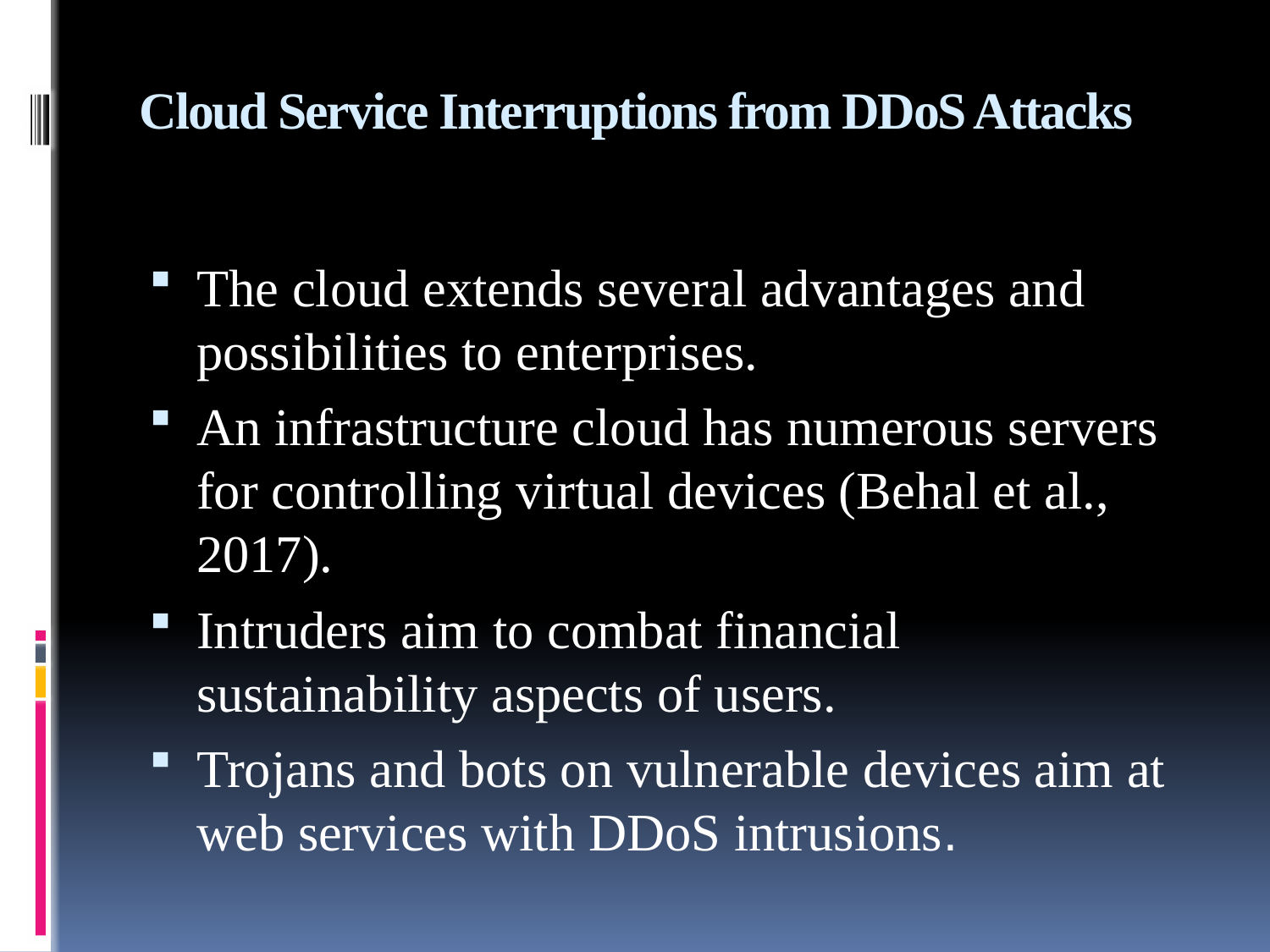

# Cloud Service Interruptions from DDoS Attacks
The cloud extends several advantages and possibilities to enterprises.
An infrastructure cloud has numerous servers for controlling virtual devices (Behal et al., 2017).
Intruders aim to combat financial sustainability aspects of users.
Trojans and bots on vulnerable devices aim at web services with DDoS intrusions.